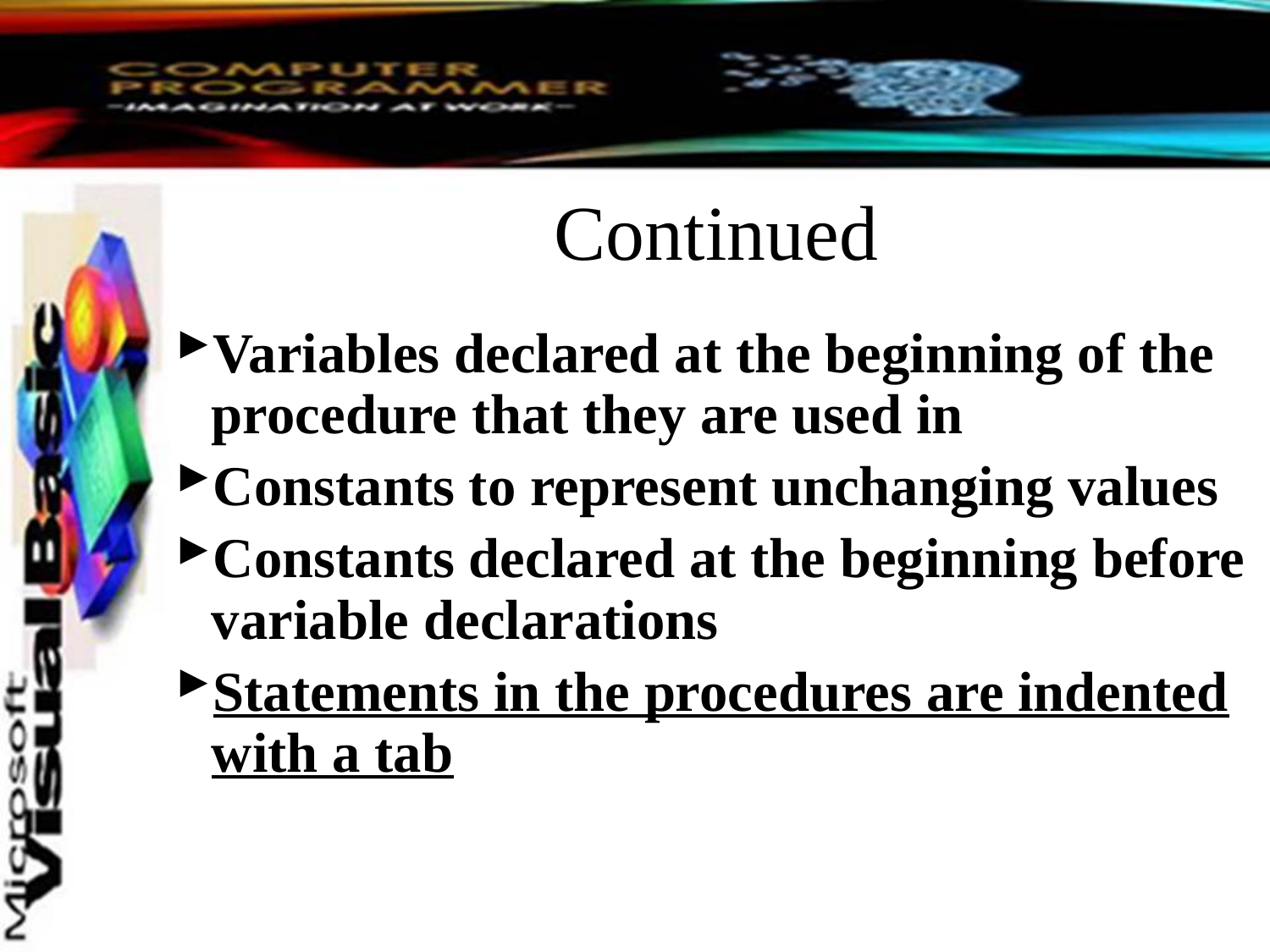

# Continued
Variables declared at the beginning of the procedure that they are used in
Constants to represent unchanging values
Constants declared at the beginning before variable declarations
Statements in the procedures are indented with a tab